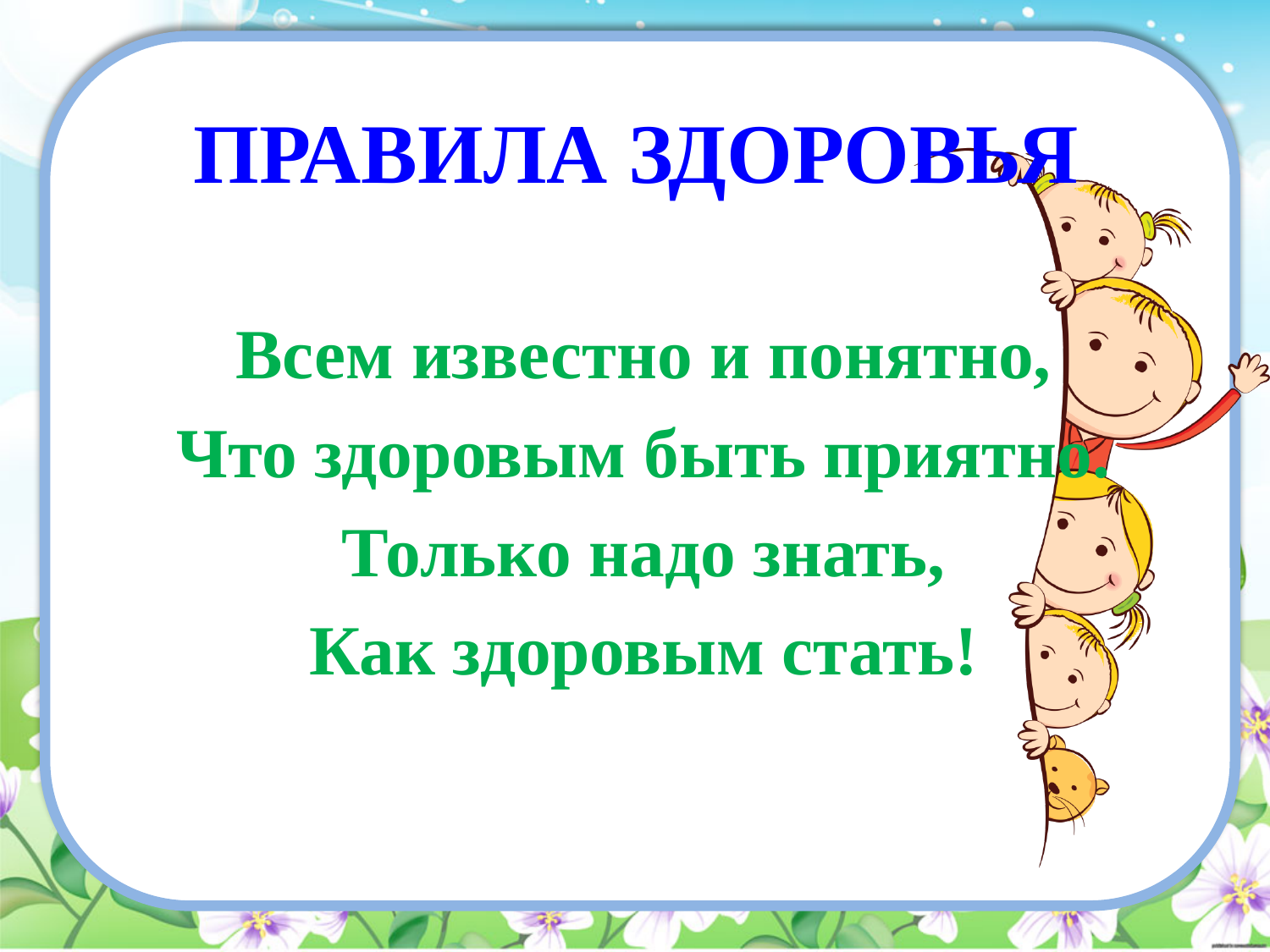

# ПРАВИЛА ЗДОРОВЬЯ

Всем известно и понятно,
Что здоровым быть приятно.
Только надо знать,
Как здоровым стать!